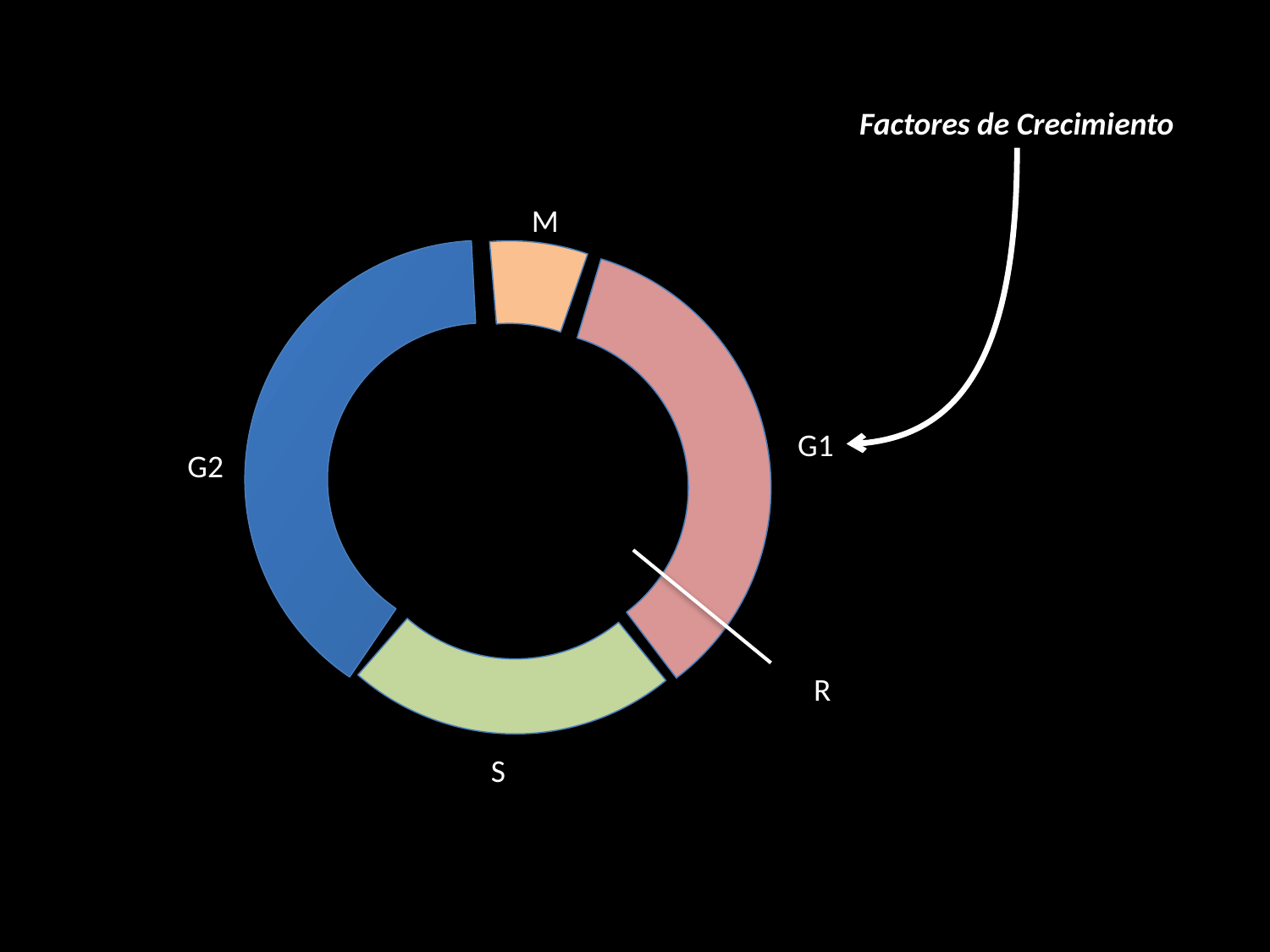

Factores de Crecimiento
M

G1
G2
R
S